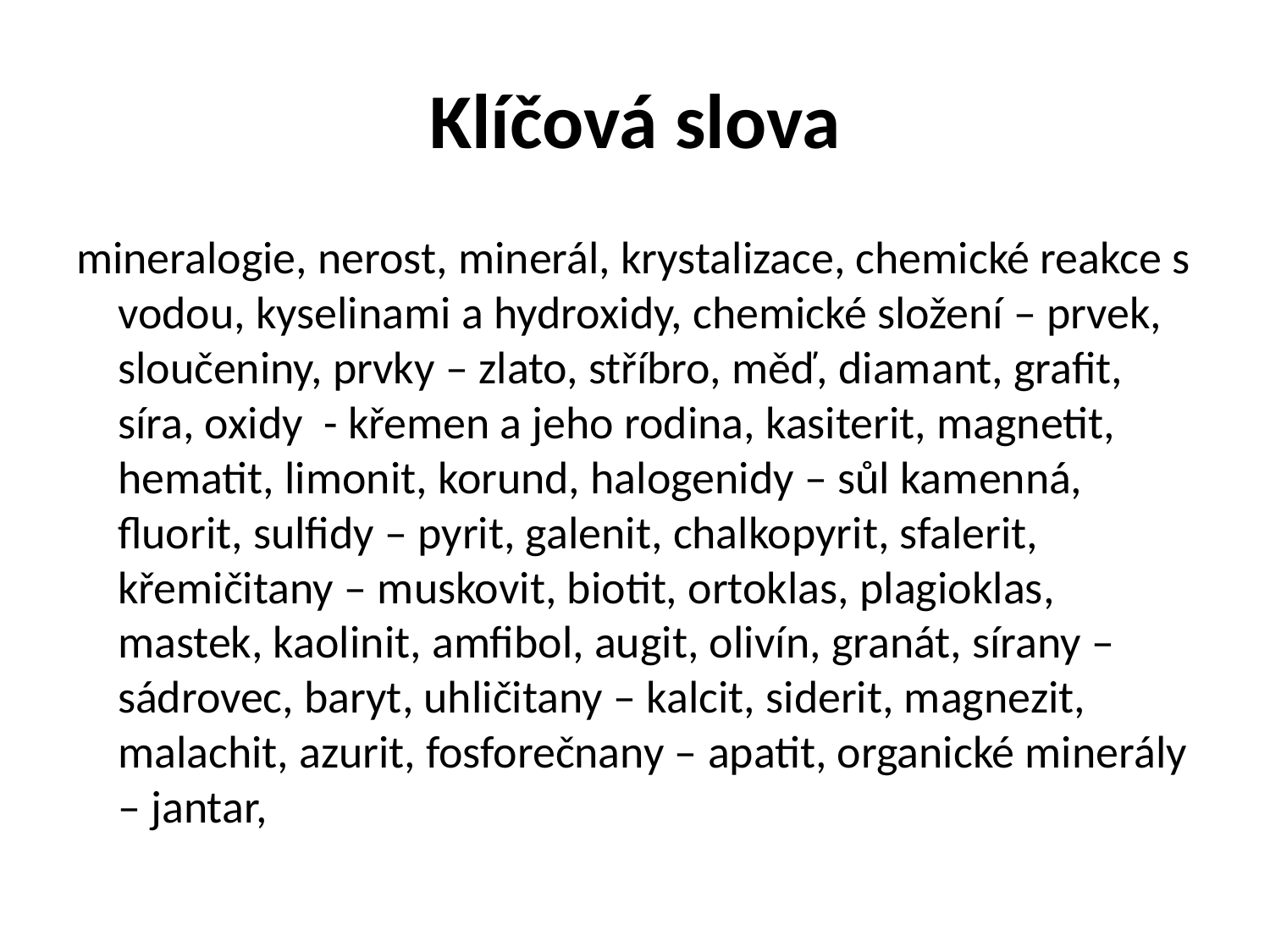

# Klíčová slova
mineralogie, nerost, minerál, krystalizace, chemické reakce s vodou, kyselinami a hydroxidy, chemické složení – prvek, sloučeniny, prvky – zlato, stříbro, měď, diamant, grafit, síra, oxidy  - křemen a jeho rodina, kasiterit, magnetit, hematit, limonit, korund, halogenidy – sůl kamenná, fluorit, sulfidy – pyrit, galenit, chalkopyrit, sfalerit, křemičitany – muskovit, biotit, ortoklas, plagioklas, mastek, kaolinit, amfibol, augit, olivín, granát, sírany – sádrovec, baryt, uhličitany – kalcit, siderit, magnezit, malachit, azurit, fosforečnany – apatit, organické minerály – jantar,